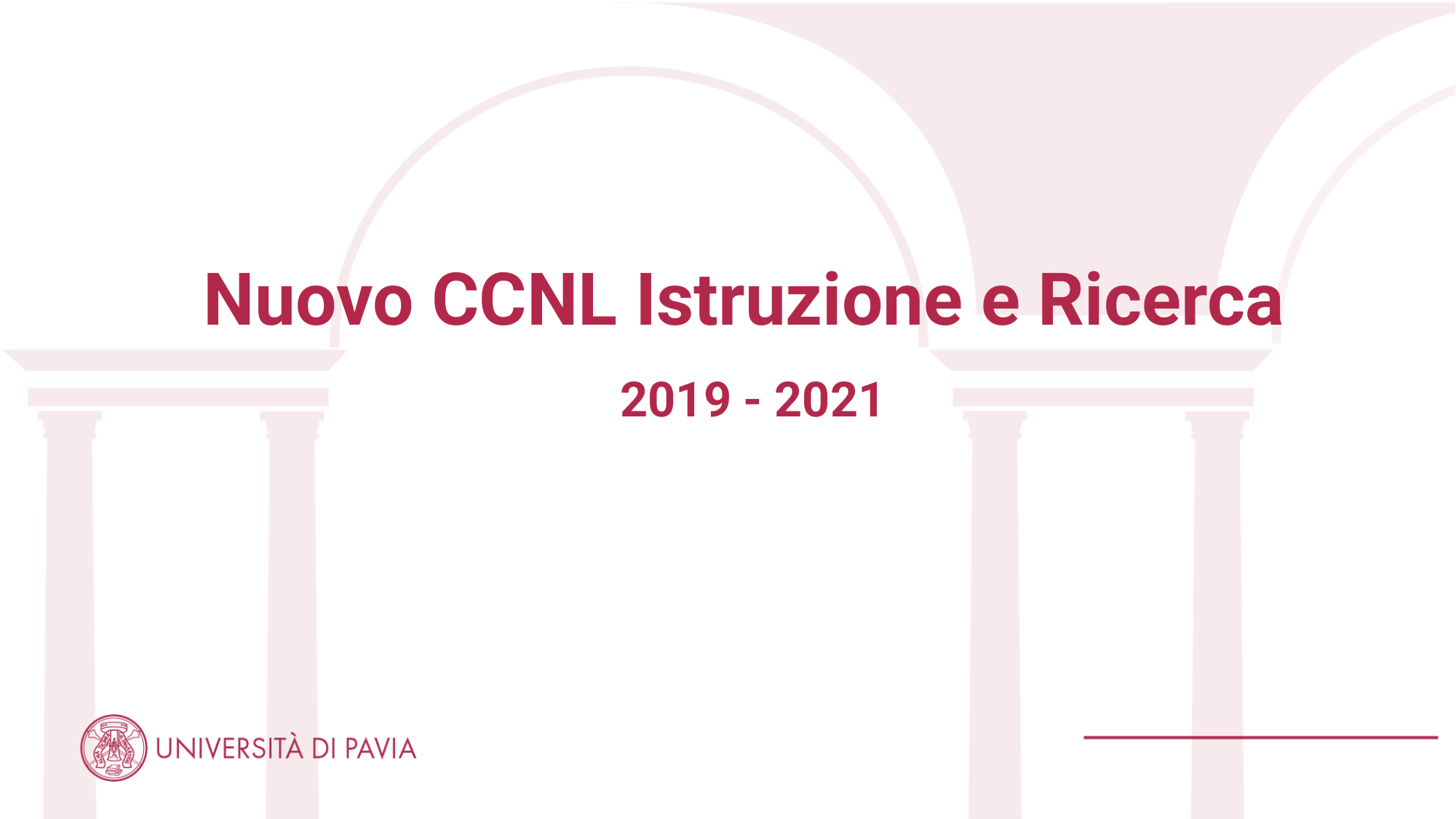

Nuovo CCNL Istruzione e Ricerca
2019 - 2021